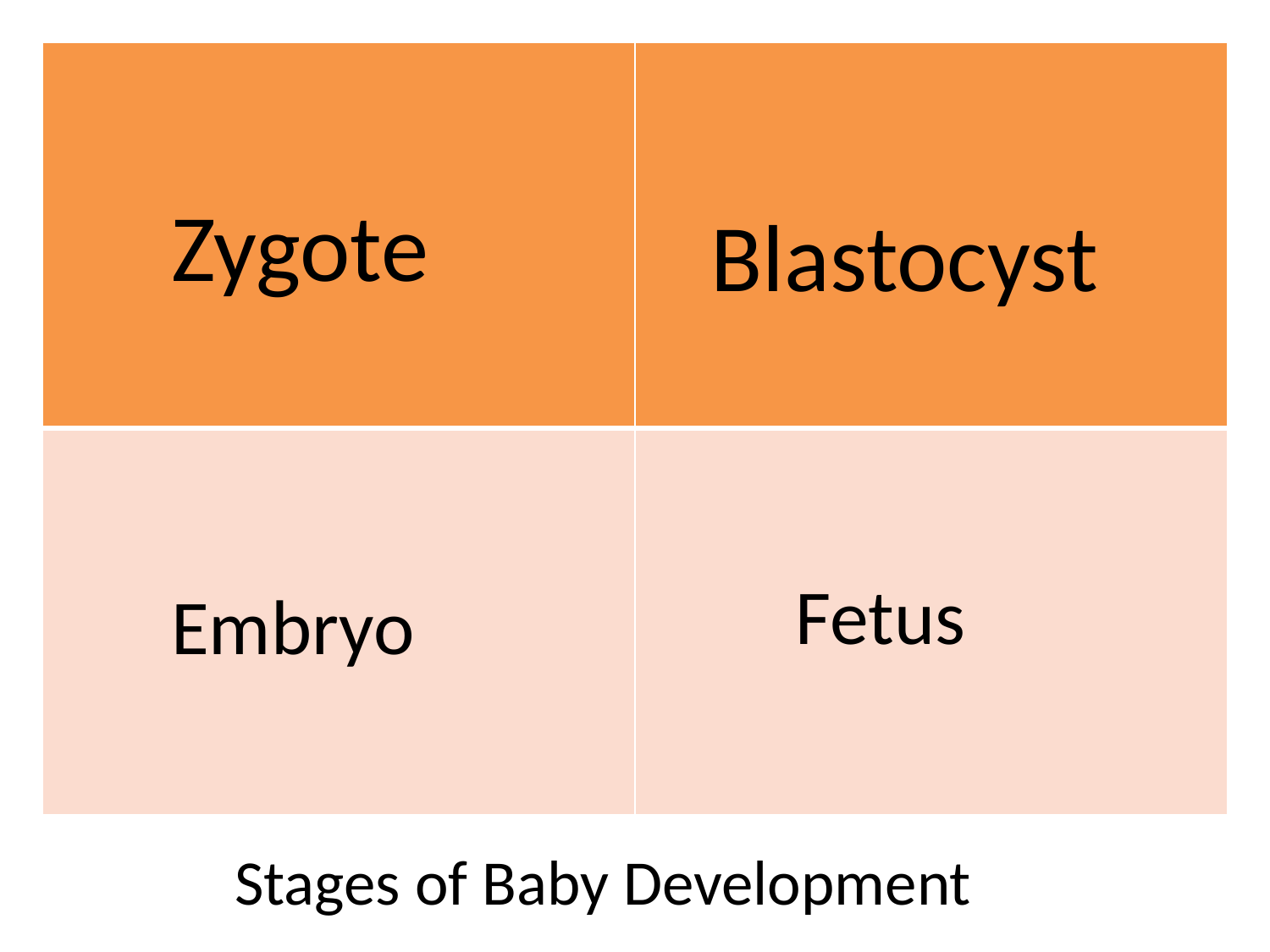

|  |  |
| --- | --- |
|  |  |
Zygote
Blastocyst
Fetus
Embryo
Stages of Baby Development